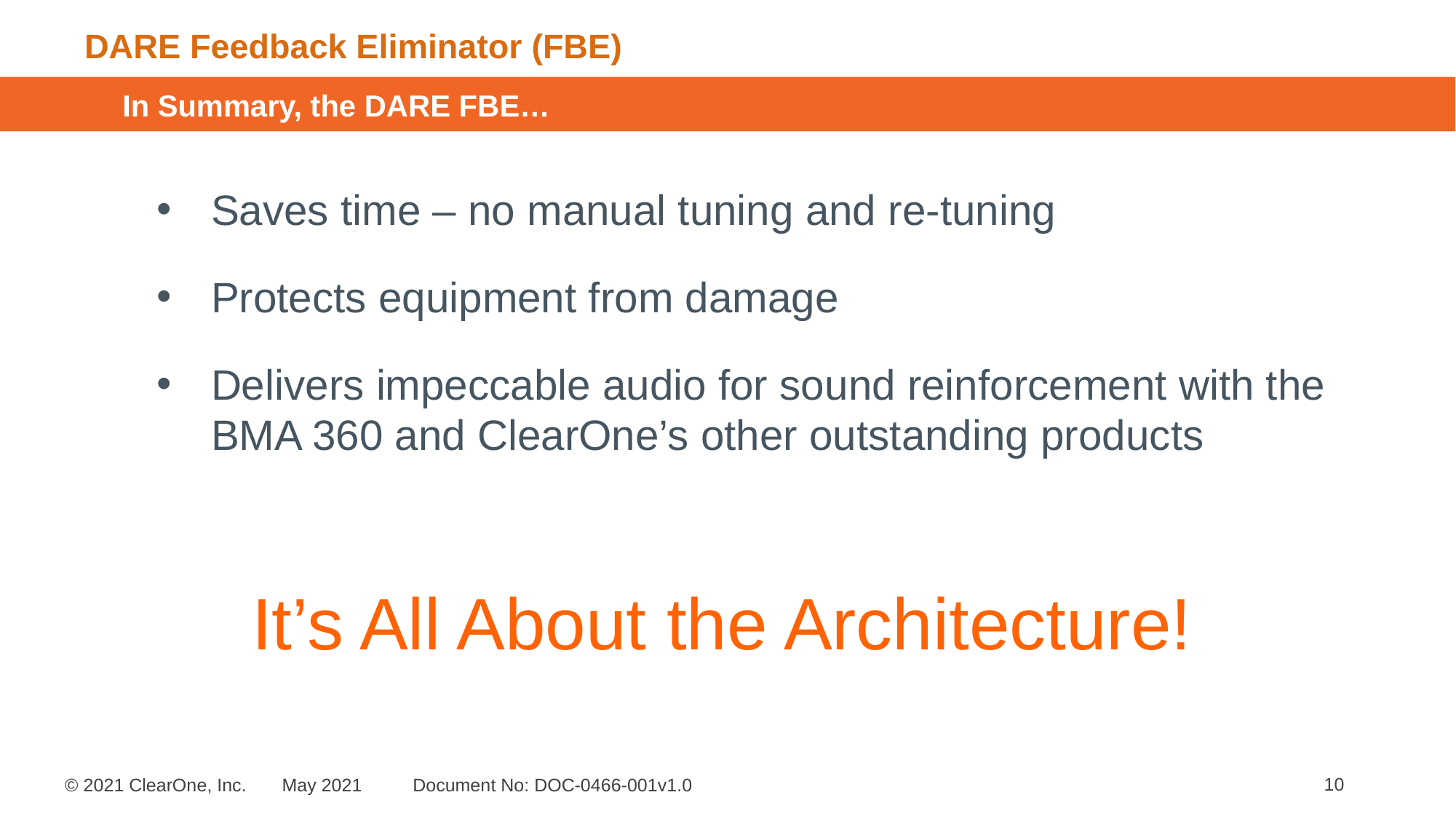

DARE Feedback Eliminator (FBE)
In Summary, the DARE FBE…
Saves time – no manual tuning and re-tuning
Protects equipment from damage
Delivers impeccable audio for sound reinforcement with the BMA 360 and ClearOne’s other outstanding products
It’s All About the Architecture!
10